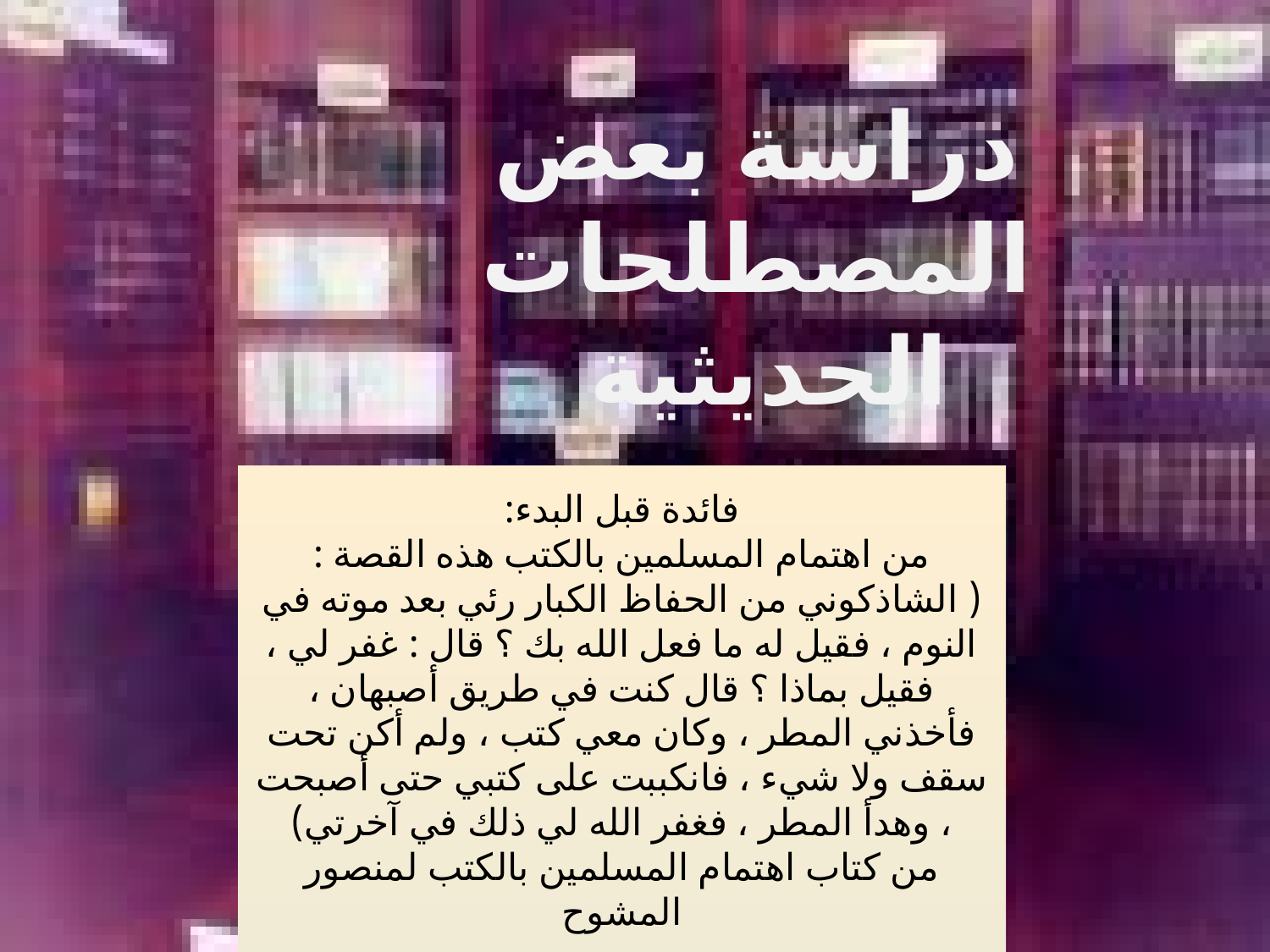

دراسة بعض المصطلحات الحديثية
# فائدة قبل البدء: من اهتمام المسلمين بالكتب هذه القصة : ( الشاذكوني من الحفاظ الكبار رئي بعد موته في النوم ، فقيل له ما فعل الله بك ؟ قال : غفر لي ، فقيل بماذا ؟ قال كنت في طريق أصبهان ، فأخذني المطر ، وكان معي كتب ، ولم أكن تحت سقف ولا شيء ، فانكببت على كتبي حتى أصبحت ، وهدأ المطر ، فغفر الله لي ذلك في آخرتي) من كتاب اهتمام المسلمين بالكتب لمنصور المشوح